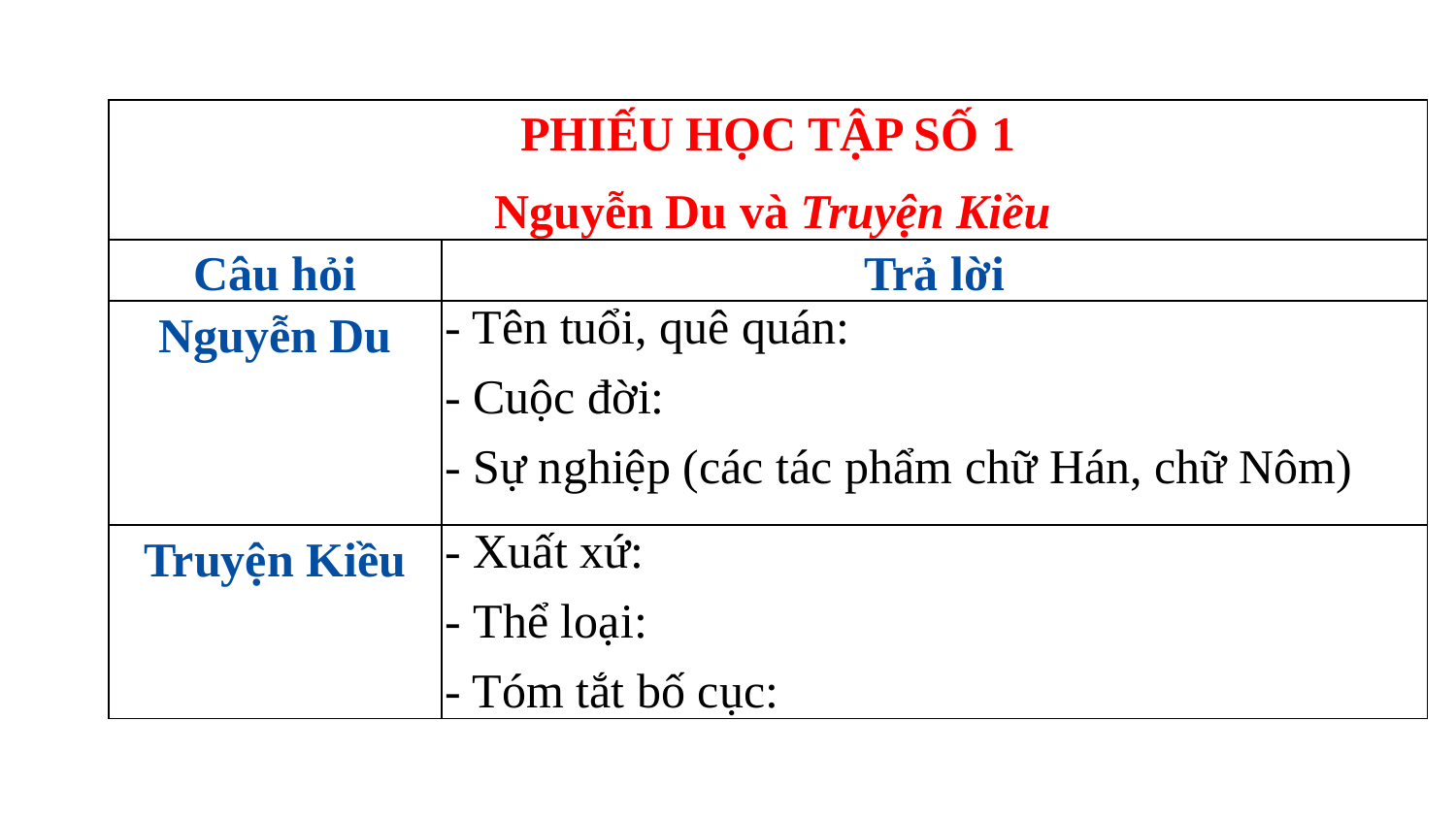

#
| PHIẾU HỌC TẬP SỐ 1 Nguyễn Du và Truyện Kiều |  |
| --- | --- |
| Câu hỏi | Trả lời |
| Nguyễn Du | - Tên tuổi, quê quán: - Cuộc đời: - Sự nghiệp (các tác phẩm chữ Hán, chữ Nôm) |
| Truyện Kiều | - Xuất xứ: - Thể loại: - Tóm tắt bố cục: |